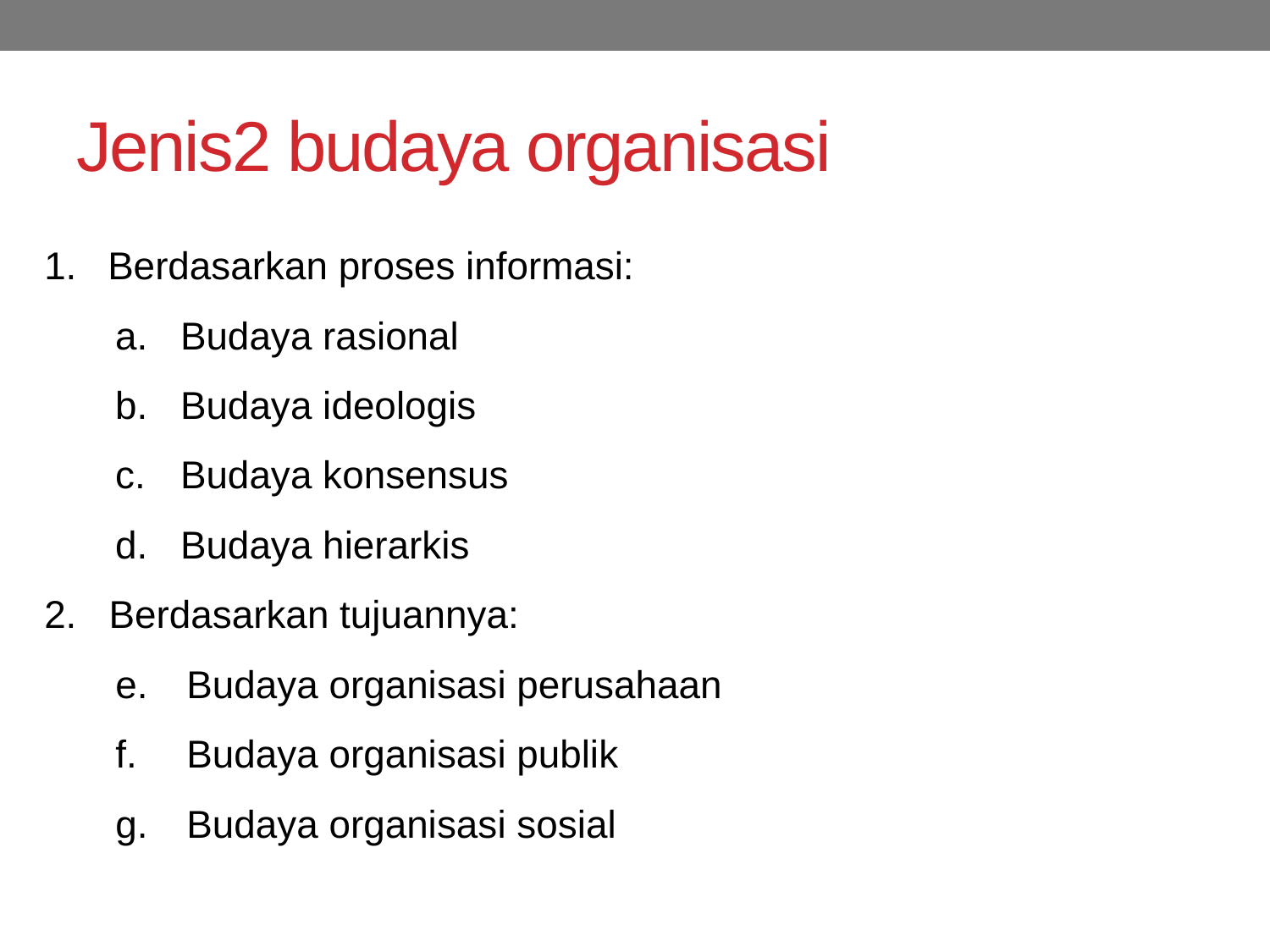

# Jenis2 budaya organisasi
Berdasarkan proses informasi:
Budaya rasional
Budaya ideologis
Budaya konsensus
Budaya hierarkis
2.   Berdasarkan tujuannya:
Budaya organisasi perusahaan
Budaya organisasi publik
Budaya organisasi sosial